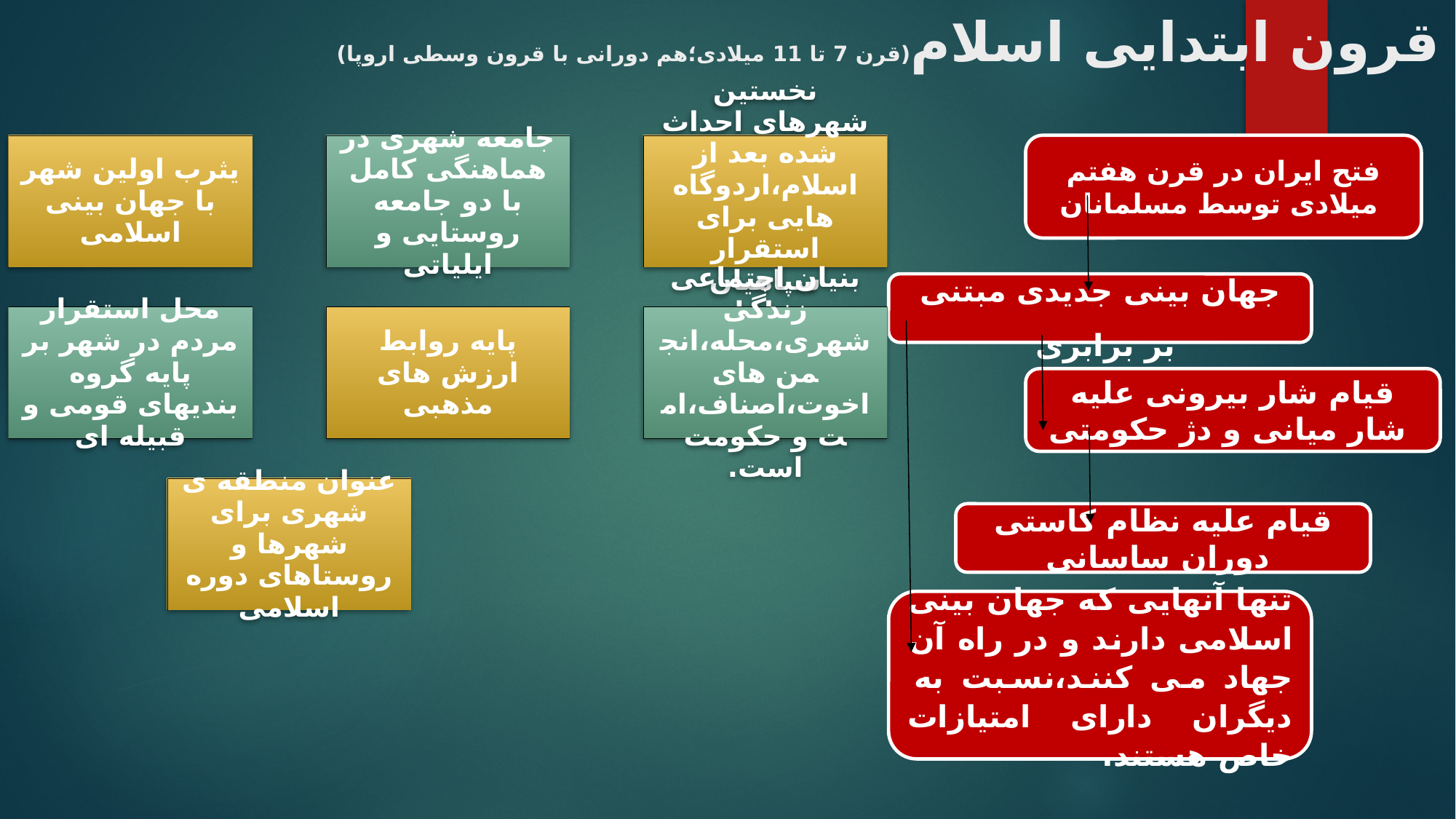

# قرون ابتدایی اسلام(قرن 7 تا 11 میلادی؛هم دورانی با قرون وسطی اروپا)
جامعه شهری در هماهنگی کامل با دو جامعه روستایی و ایلیاتی
محل استقرار مردم در شهر بر پایه گروه بندیهای قومی و قبیله ای
پایه روابط ارزش های مذهبی
فتح ایران در قرن هفتم میلادی توسط مسلمانان
جهان بینی جدیدی مبتنی بر برابری
قیام شار بیرونی علیه شار میانی و دژ حکومتی
قیام علیه نظام کاستی دوران ساسانی
تنها آنهایی که جهان بینی اسلامی دارند و در راه آن جهاد می کنند،نسبت به دیگران دارای امتیازات خاص هستند.